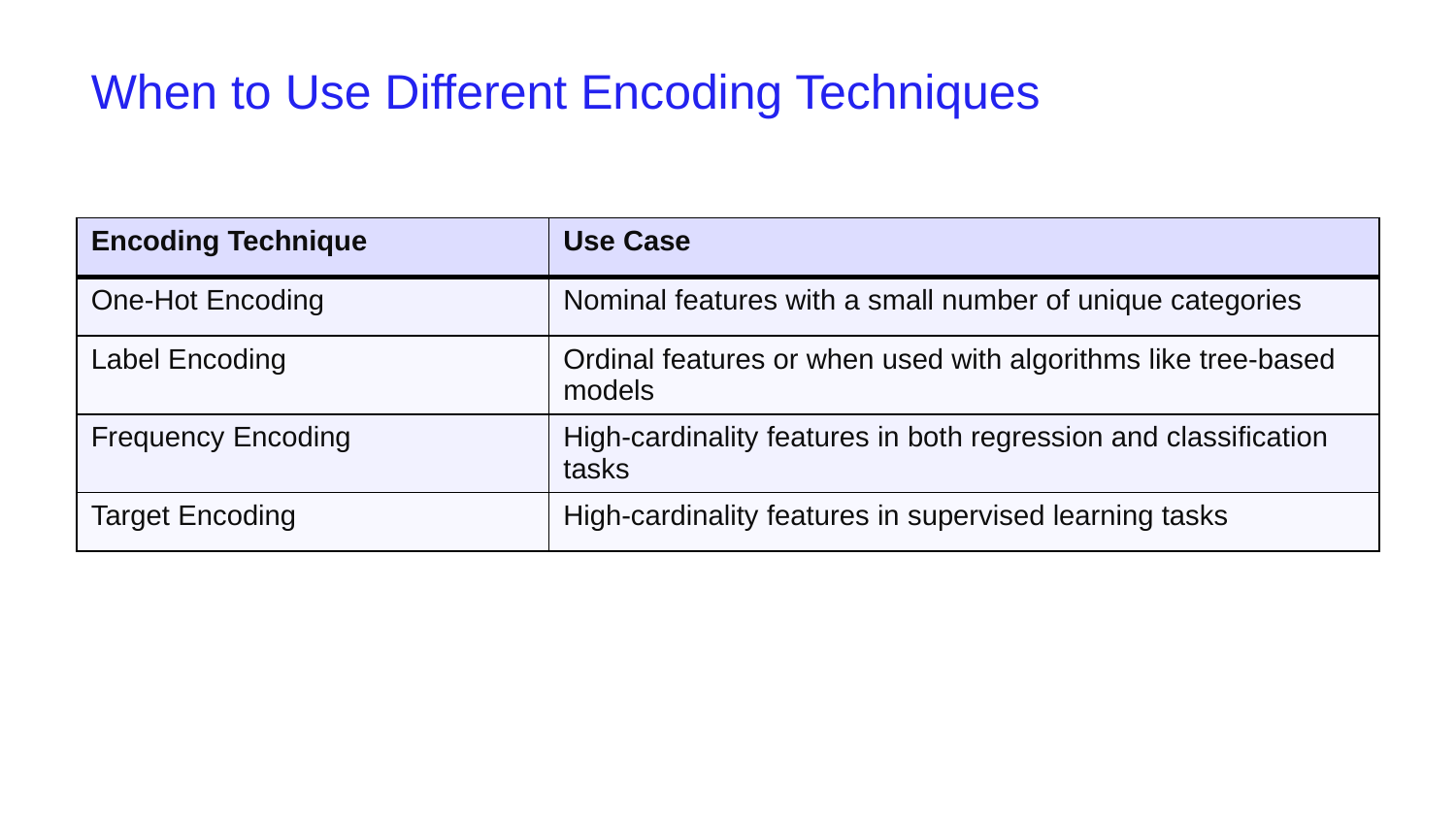

When to Use Different Encoding Techniques

| Encoding Technique | Use Case |
| --- | --- |
| One-Hot Encoding | Nominal features with a small number of unique categories |
| Label Encoding | Ordinal features or when used with algorithms like tree-based models |
| Frequency Encoding | High-cardinality features in both regression and classification tasks |
| Target Encoding | High-cardinality features in supervised learning tasks |